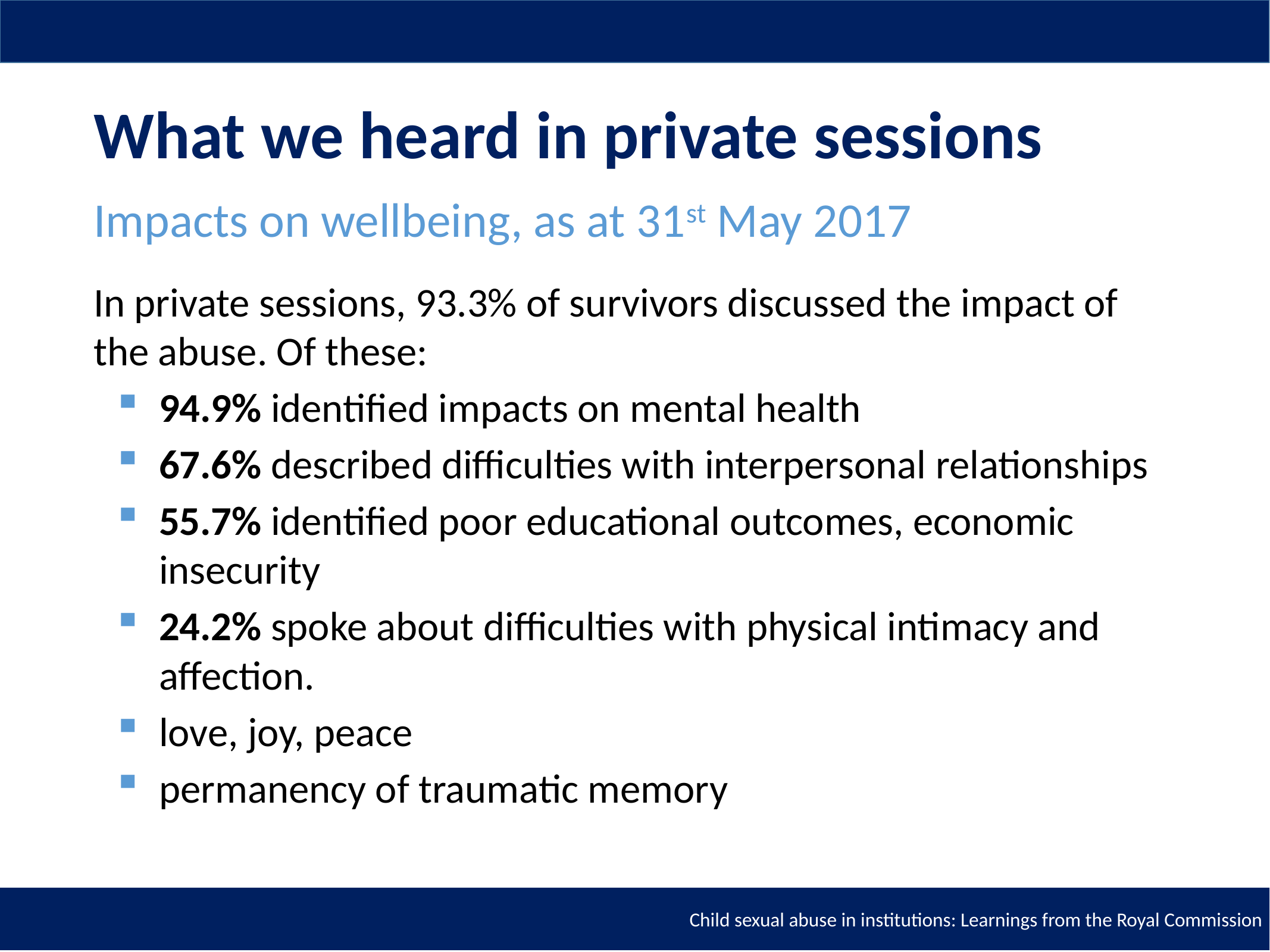

# What we heard in private sessions
Impacts on wellbeing, as at 31st May 2017
In private sessions, 93.3% of survivors discussed the impact of the abuse. Of these:
94.9% identified impacts on mental health
67.6% described difficulties with interpersonal relationships
55.7% identified poor educational outcomes, economic insecurity
24.2% spoke about difficulties with physical intimacy and affection.
love, joy, peace
permanency of traumatic memory

Child sexual abuse in institutions: Learnings from the Royal Commission